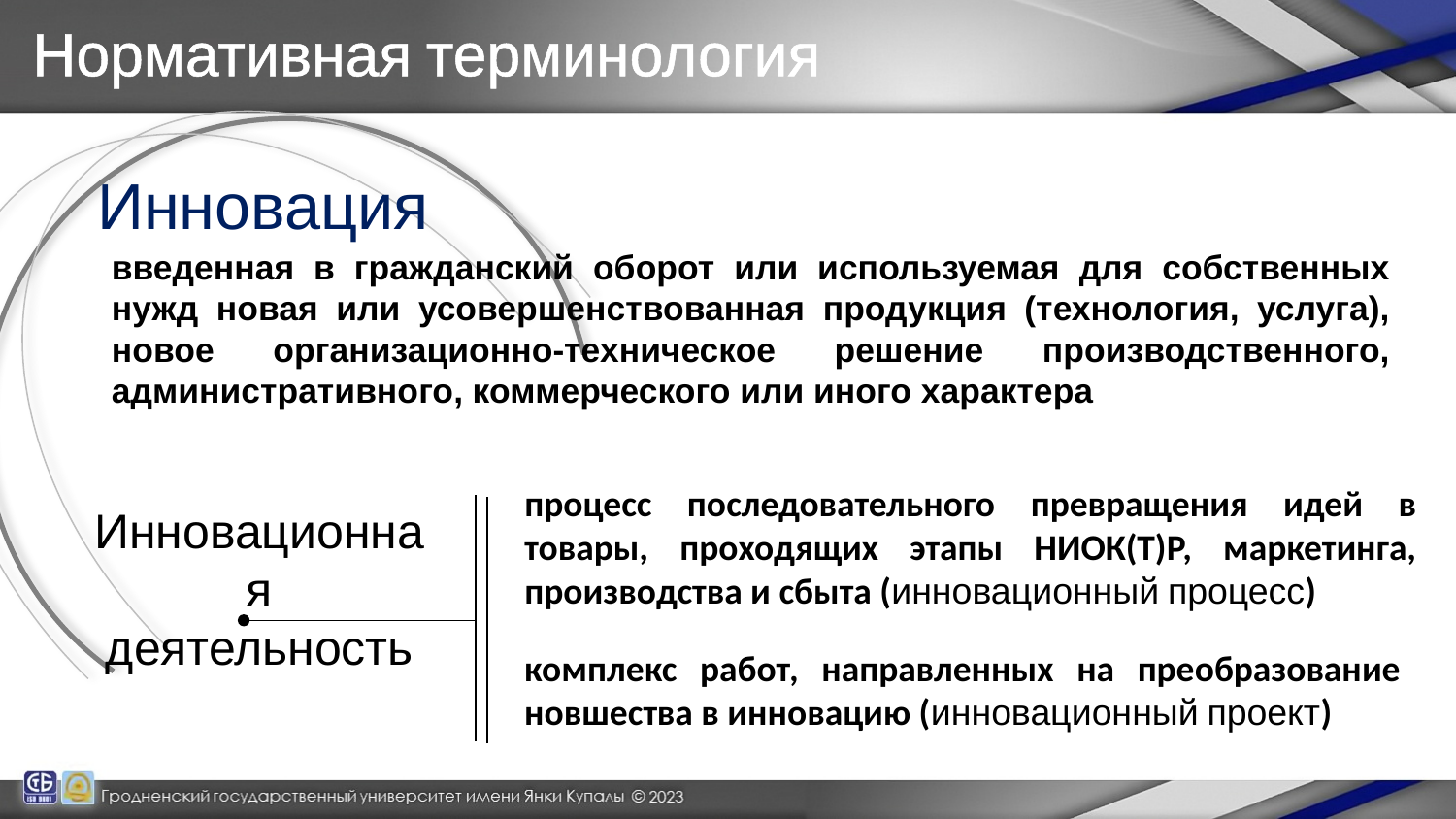

Нормативная терминология

Инновация
введенная в гражданский оборот или используемая для собственных нужд новая или усовершенствованная продукция (технология, услуга), новое организационно-техническое решение производственного, административного, коммерческого или иного характера
процесс последовательного превращения идей в товары, проходящих этапы НИОК(Т)Р, маркетинга, производства и сбыта (инновационный процесс)
Инновационная деятельность
комплекс работ, направленных на преобразование новшества в инновацию (инновационный проект)